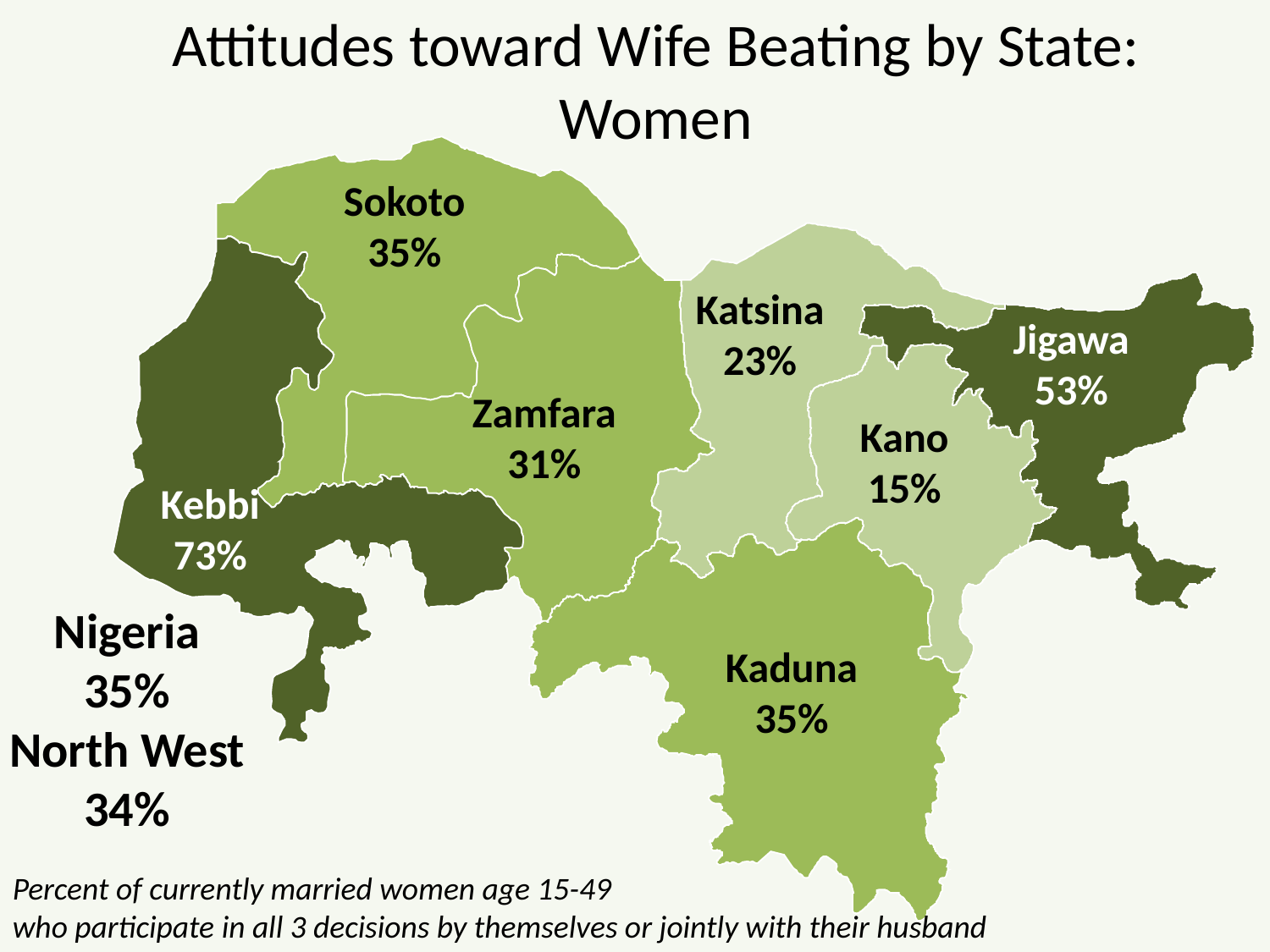

Attitudes toward Wife Beating by State: Women

Sokoto
35%
Katsina
23%
Jigawa
53%
Zamfara
31%
Kano
15%
Kebbi
73%
Nigeria
35%
North West
34%
Kaduna
35%
Percent of currently married women age 15-49
who participate in all 3 decisions by themselves or jointly with their husband